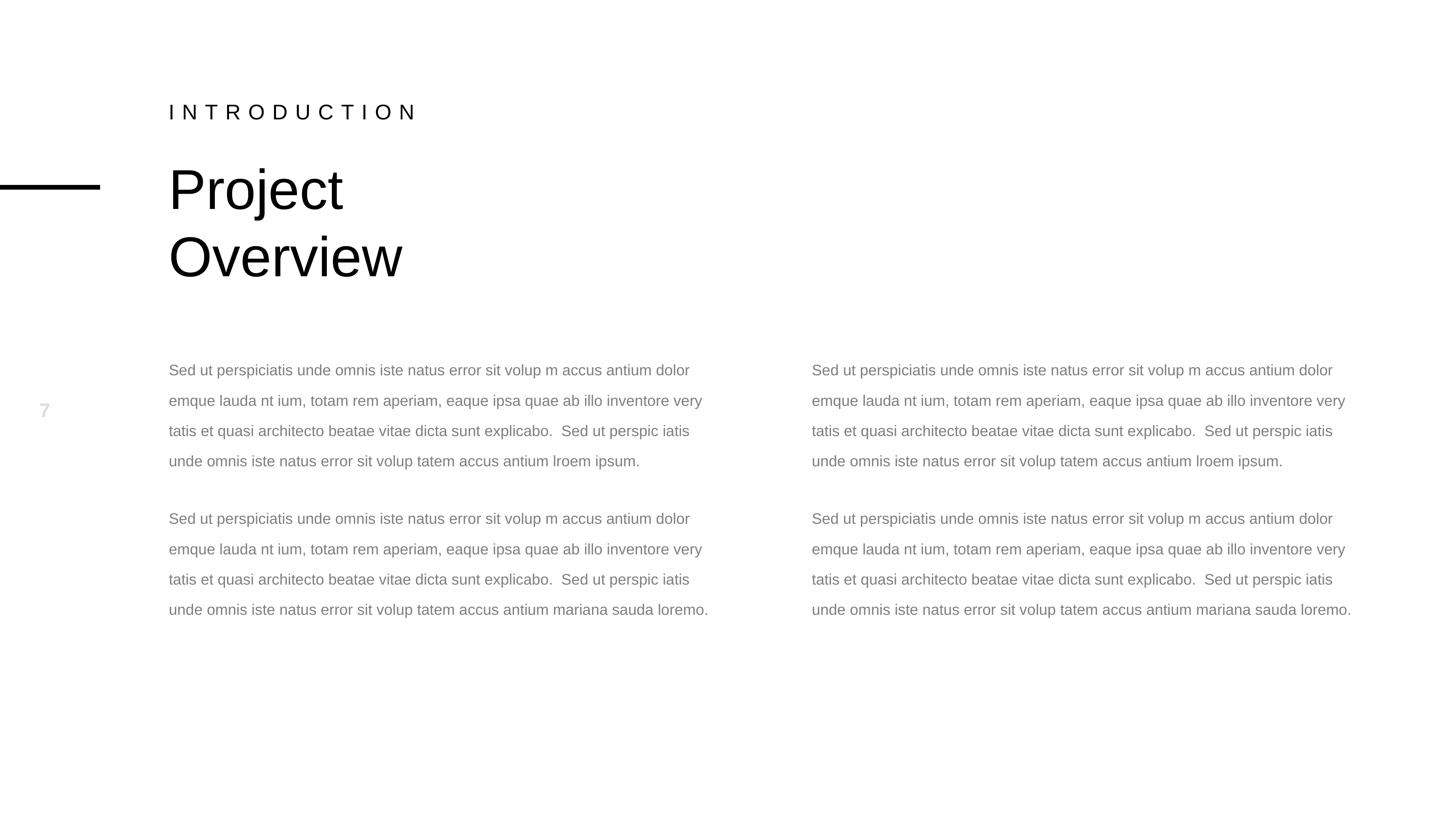

Introduction
Project
Overview
Sed ut perspiciatis unde omnis iste natus error sit volup m accus antium dolor emque lauda nt ium, totam rem aperiam, eaque ipsa quae ab illo inventore very tatis et quasi architecto beatae vitae dicta sunt explicabo.  Sed ut perspic iatis unde omnis iste natus error sit volup tatem accus antium lroem ipsum.
Sed ut perspiciatis unde omnis iste natus error sit volup m accus antium dolor emque lauda nt ium, totam rem aperiam, eaque ipsa quae ab illo inventore very tatis et quasi architecto beatae vitae dicta sunt explicabo.  Sed ut perspic iatis unde omnis iste natus error sit volup tatem accus antium mariana sauda loremo.
Sed ut perspiciatis unde omnis iste natus error sit volup m accus antium dolor emque lauda nt ium, totam rem aperiam, eaque ipsa quae ab illo inventore very tatis et quasi architecto beatae vitae dicta sunt explicabo.  Sed ut perspic iatis unde omnis iste natus error sit volup tatem accus antium lroem ipsum.
Sed ut perspiciatis unde omnis iste natus error sit volup m accus antium dolor emque lauda nt ium, totam rem aperiam, eaque ipsa quae ab illo inventore very tatis et quasi architecto beatae vitae dicta sunt explicabo.  Sed ut perspic iatis unde omnis iste natus error sit volup tatem accus antium mariana sauda loremo.